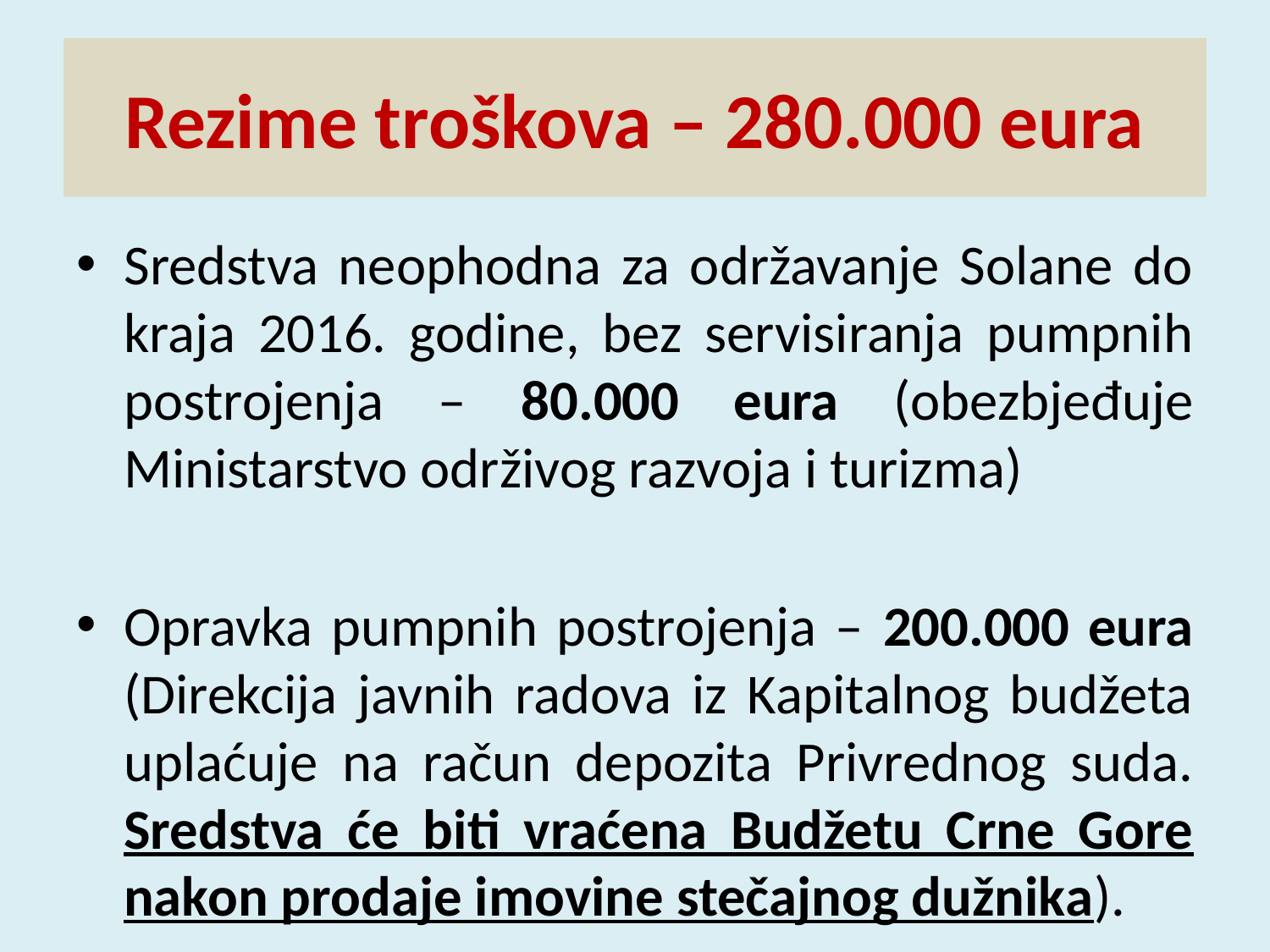

# Rezime troškova – 280.000 eura
Sredstva neophodna za održavanje Solane do kraja 2016. godine, bez servisiranja pumpnih postrojenja – 80.000 eura (obezbjeđuje Ministarstvo održivog razvoja i turizma)

Opravka pumpnih postrojenja – 200.000 eura (Direkcija javnih radova iz Kapitalnog budžeta uplaćuje na račun depozita Privrednog suda. Sredstva će biti vraćena Budžetu Crne Gore nakon prodaje imovine stečajnog dužnika).